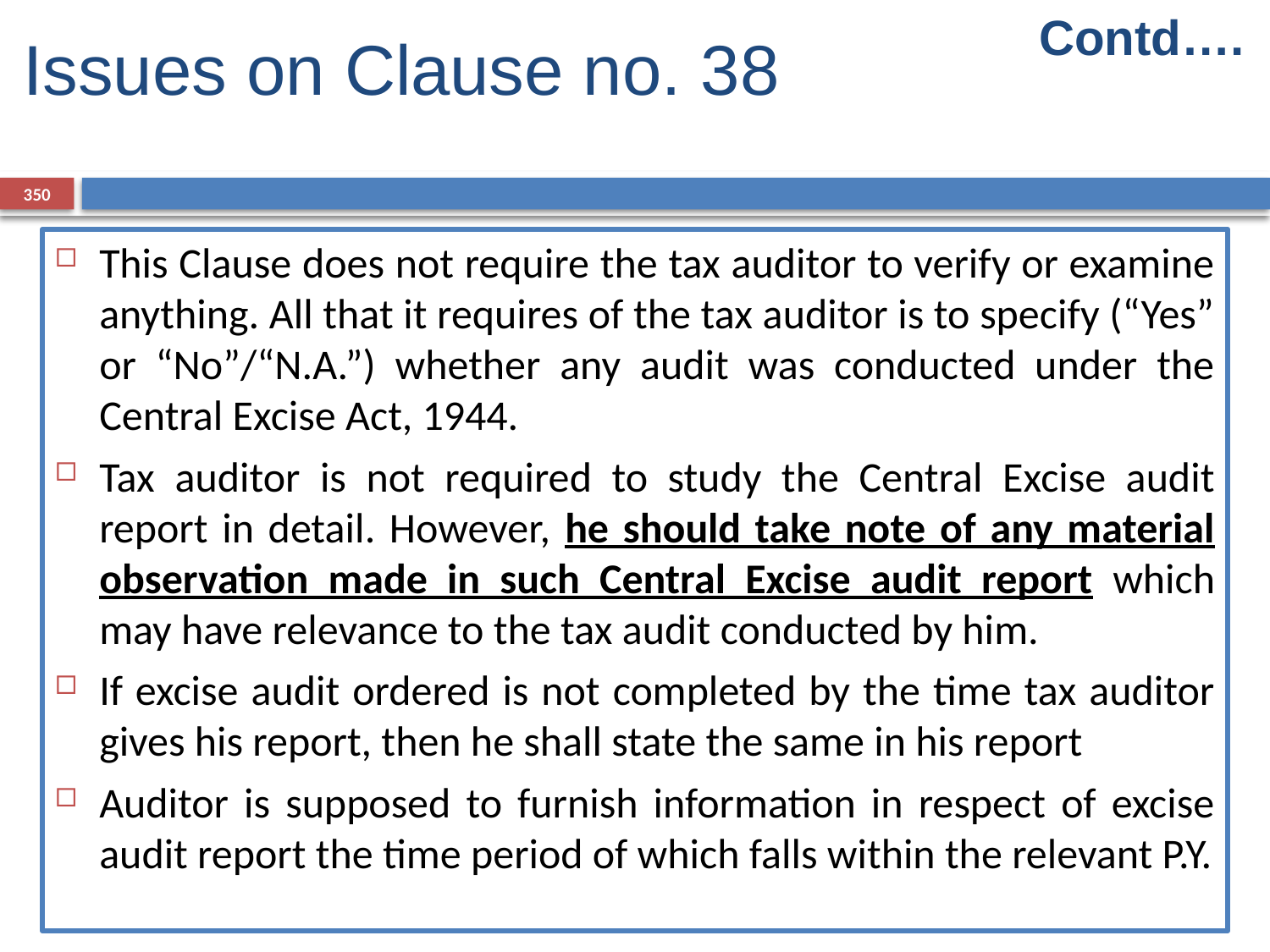

Contd….
# Issues on Clause no. 38
350
This Clause does not require the tax auditor to verify or examine anything. All that it requires of the tax auditor is to specify (“Yes” or “No”/“N.A.”) whether any audit was conducted under the Central Excise Act, 1944.
Tax auditor is not required to study the Central Excise audit report in detail. However, he should take note of any material observation made in such Central Excise audit report which may have relevance to the tax audit conducted by him.
If excise audit ordered is not completed by the time tax auditor gives his report, then he shall state the same in his report
Auditor is supposed to furnish information in respect of excise audit report the time period of which falls within the relevant P.Y.